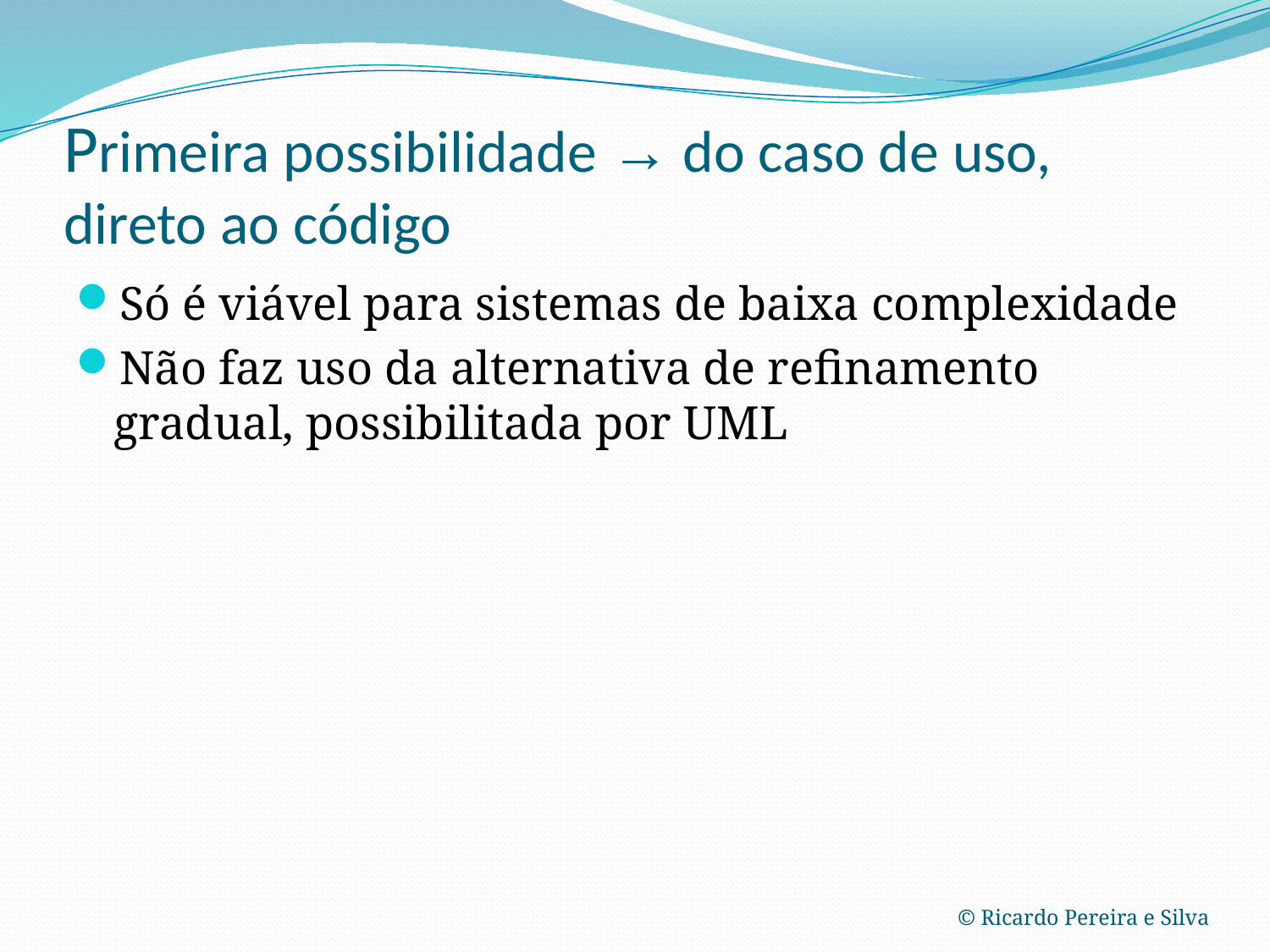

# Primeira possibilidade → do caso de uso, direto ao código
Só é viável para sistemas de baixa complexidade
Não faz uso da alternativa de refinamento gradual, possibilitada por UML
© Ricardo Pereira e Silva